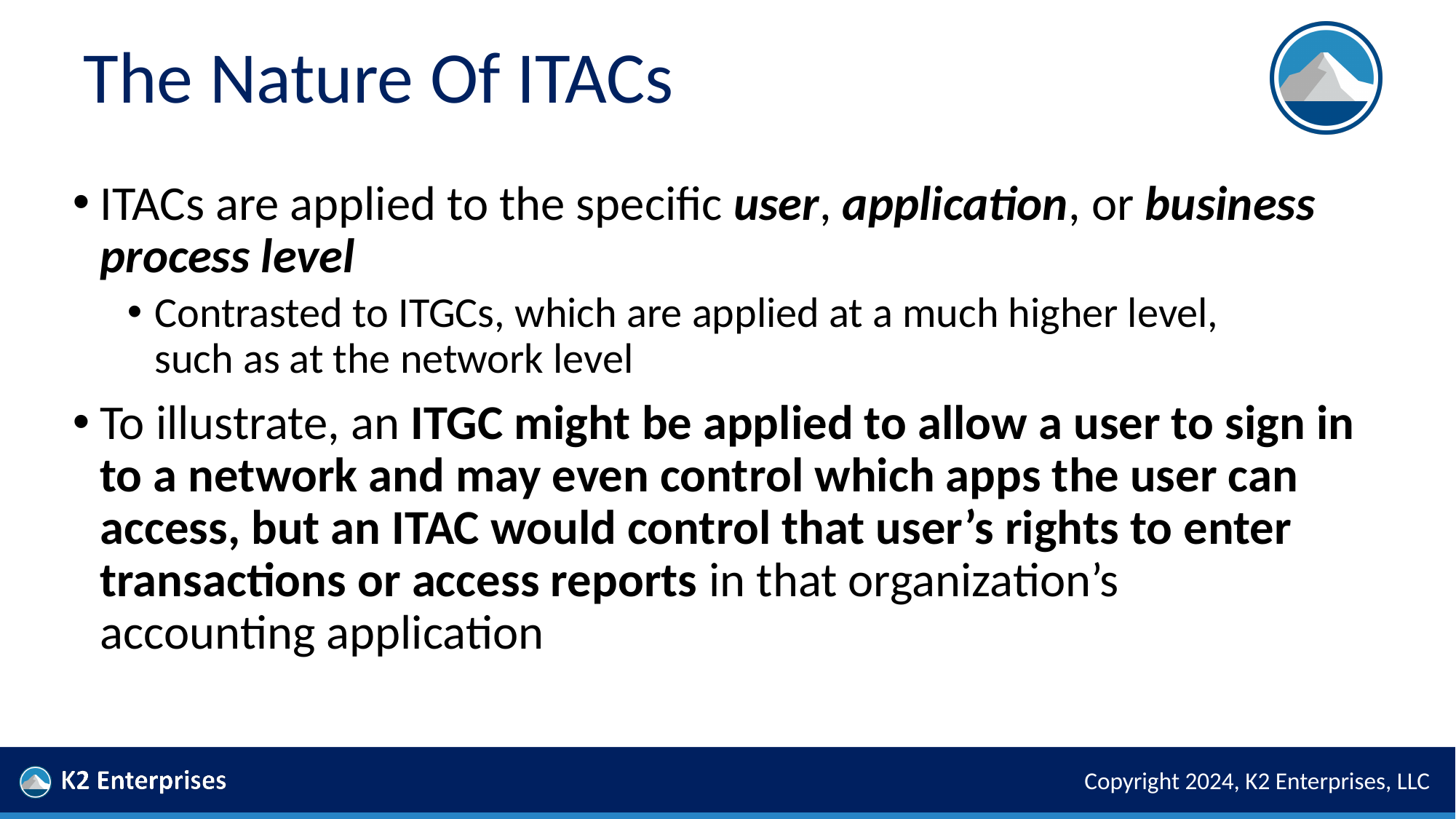

# The Nature Of ITACs
ITACs are applied to the specific user, application, or business
process level
Contrasted to ITGCs, which are applied at a much higher level,
such as at the network level
To illustrate, an ITGC might be applied to allow a user to sign in to a network and may even control which apps the user can access, but an ITAC would control that user’s rights to enter transactions or access reports in that organization’s
accounting application